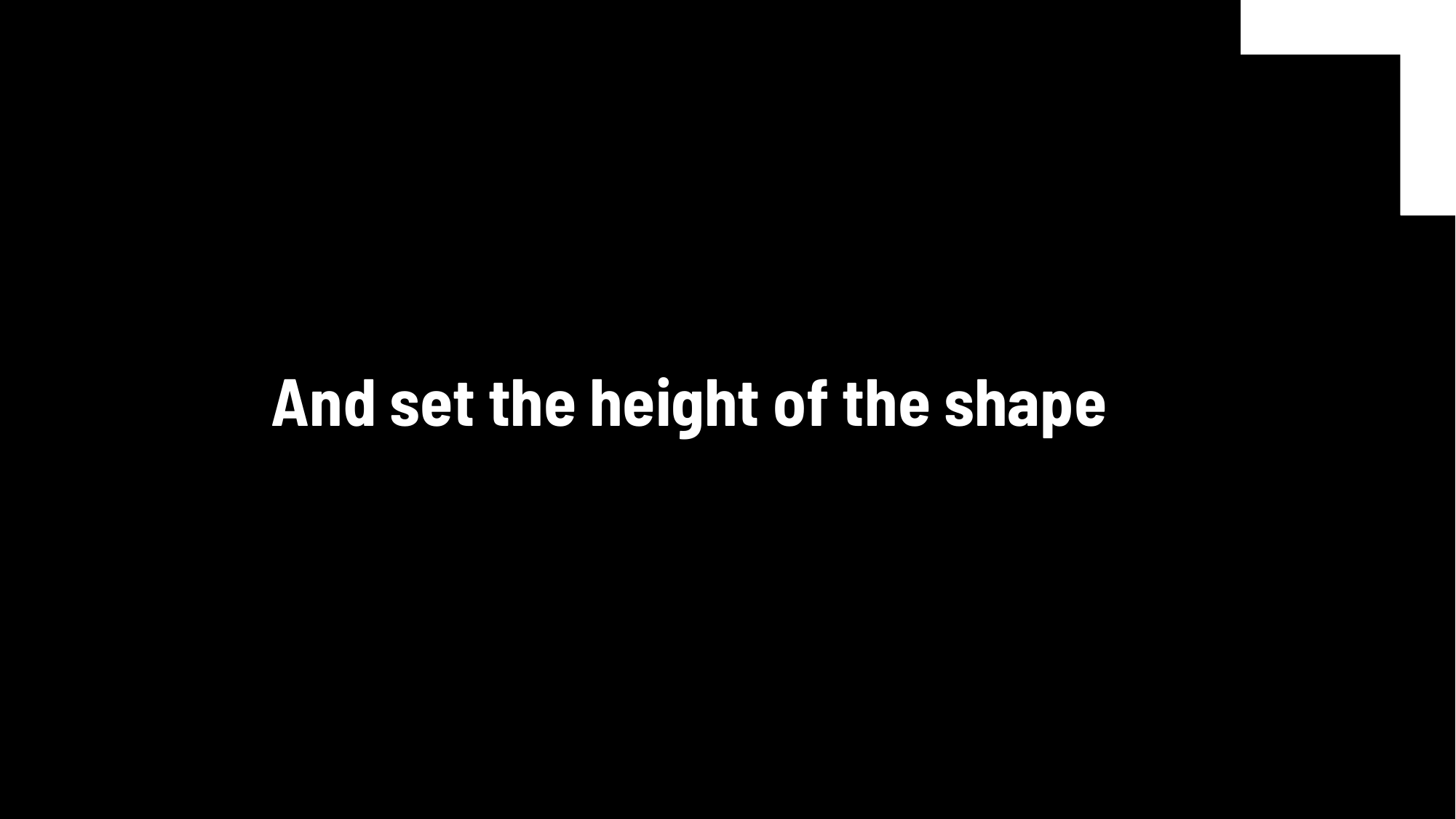

And set the height of the shape